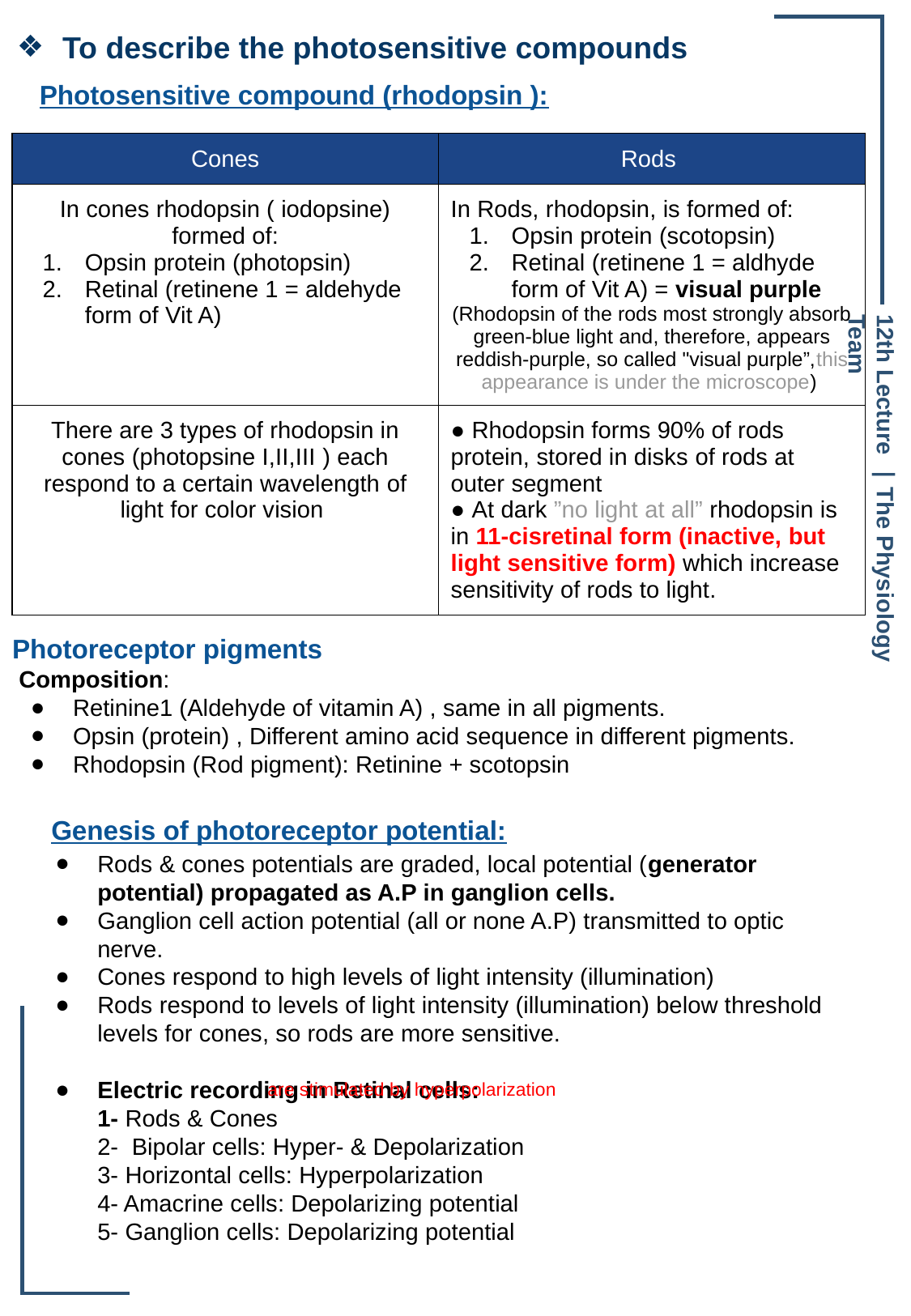

To describe the photosensitive compounds
Photosensitive compound (rhodopsin ):
| Cones | Rods |
| --- | --- |
| In cones rhodopsin ( iodopsine) formed of: Opsin ​protein (photopsin) Retinal​ (retinene 1 = aldehyde form of Vit A) | In Rods, rhodopsin, is formed of: Opsin ​protein (scotopsin) Retinal​ (retinene 1 = aldhyde form of Vit A) = visual purple (Rhodopsin of the rods most strongly absorb green-blue light​ and, therefore, appears reddish-purple, so called "visual purple”,this appearance is under the microscope) |
| There are 3 types of rhodopsin in cones (photopsine I,II,III​ )​ each respond to a certain wavelength ​of light for color vision | ● Rhodopsin forms 90% of rods protein, stored in disks ​of rods at outer segment ● At dark ”no light at all” ​rhodopsin is in 11-cisretinal form (inactive,​ but light sensitive form) which increase sensitivity of rods to light. |
12th Lecture  ∣ The Physiology Team
Photoreceptor pigments
 Composition:
Retinine1 (Aldehyde of vitamin A) , same in all pigments.
Opsin (protein) , Different amino acid sequence in different pigments.
Rhodopsin (Rod pigment): Retinine + scotopsin
Genesis of photoreceptor potential:
Rods & cones potentials are graded, local potential (generator potential) propagated as A.P in ganglion cells.
Ganglion cell action potential (all or none A.P) transmitted to optic nerve.
Cones respond to high levels of light intensity (illumination)
Rods respond to levels of light intensity (illumination) below threshold levels for cones, so rods are more sensitive.

Electric recording in Retinal cells:
1- Rods & Cones
2-  Bipolar cells: Hyper- & Depolarization
3- Horizontal cells: Hyperpolarization
4- Amacrine cells: Depolarizing potential
5- Ganglion cells: Depolarizing potential
are stimulated by hyperpolarization